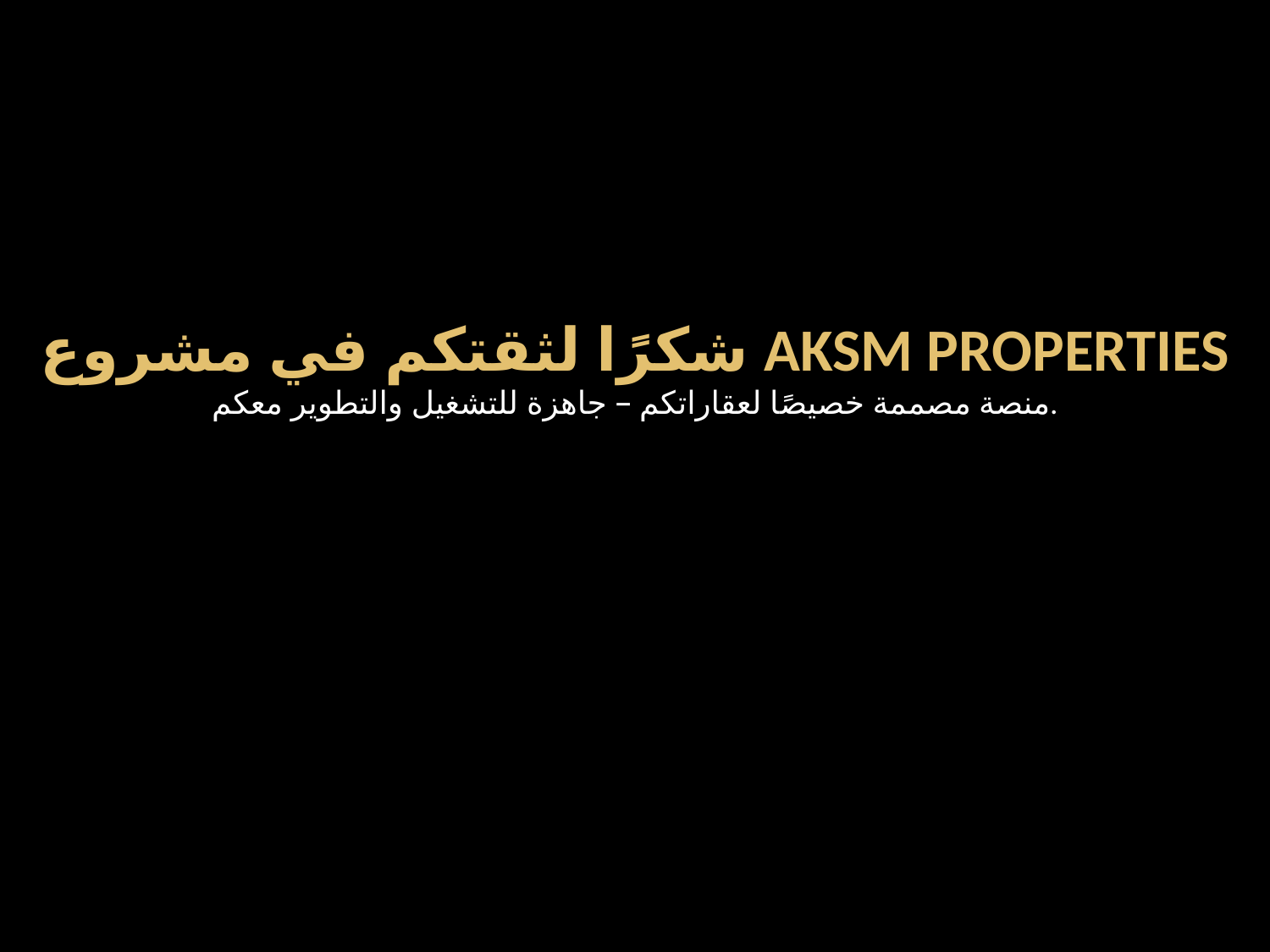

شكرًا لثقتكم في مشروع AKSM PROPERTIES
منصة مصممة خصيصًا لعقاراتكم – جاهزة للتشغيل والتطوير معكم.